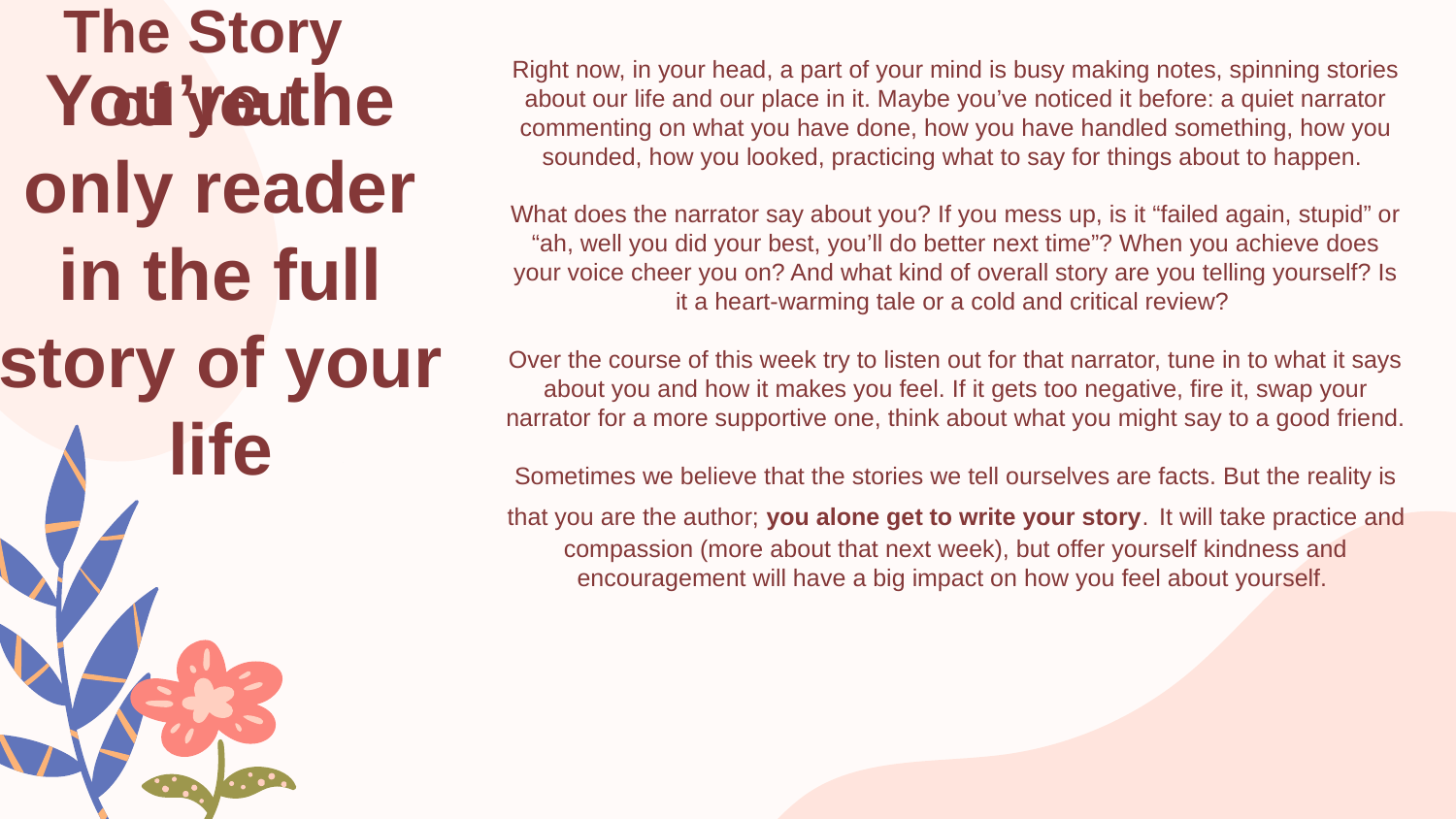

The Story of you
Right now, in your head, a part of your mind is busy making notes, spinning stories about our life and our place in it. Maybe you’ve noticed it before: a quiet narrator commenting on what you have done, how you have handled something, how you sounded, how you looked, practicing what to say for things about to happen.

What does the narrator say about you? If you mess up, is it “failed again, stupid” or “ah, well you did your best, you’ll do better next time”? When you achieve does your voice cheer you on? And what kind of overall story are you telling yourself? Is it a heart-warming tale or a cold and critical review?

Over the course of this week try to listen out for that narrator, tune in to what it says about you and how it makes you feel. If it gets too negative, fire it, swap your narrator for a more supportive one, think about what you might say to a good friend.

Sometimes we believe that the stories we tell ourselves are facts. But the reality is that you are the author; you alone get to write your story. It will take practice and compassion (more about that next week), but offer yourself kindness and encouragement will have a big impact on how you feel about yourself.
# You’re the only reader in the full story of your life